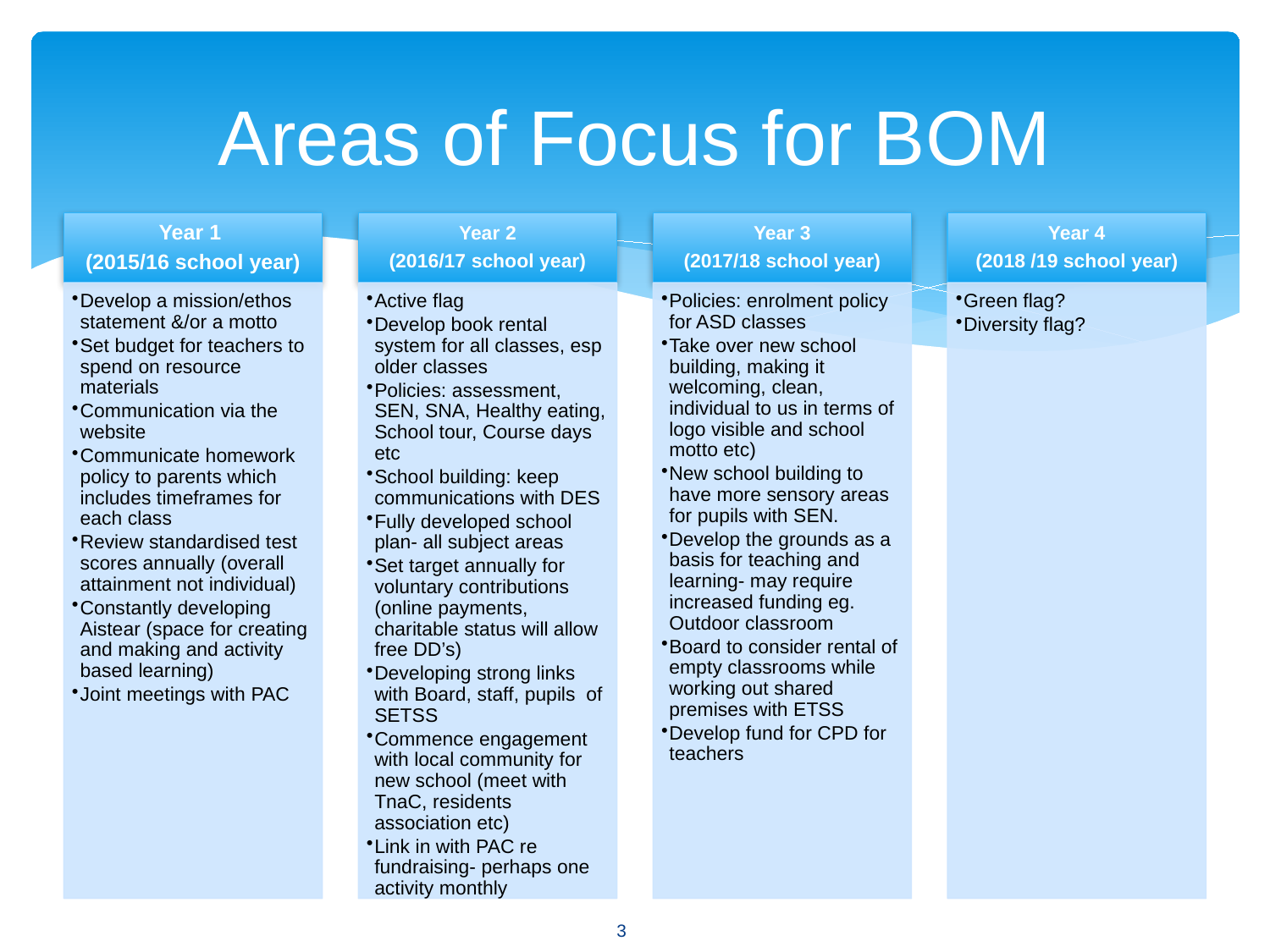

# Areas of Focus for BOM
Year 1
(2015/16 school year)
Develop a mission/ethos statement &/or a motto
Set budget for teachers to spend on resource materials
Communication via the website
Communicate homework policy to parents which includes timeframes for each class
Review standardised test scores annually (overall attainment not individual)
Constantly developing Aistear (space for creating and making and activity based learning)
Joint meetings with PAC
Year 2
(2016/17 school year)
Active flag
Develop book rental system for all classes, esp older classes
Policies: assessment, SEN, SNA, Healthy eating, School tour, Course days etc
School building: keep communications with DES
Fully developed school plan- all subject areas
Set target annually for voluntary contributions  (online payments, charitable status will allow free DD’s)
Developing strong links with Board, staff, pupils  of SETSS
Commence engagement with local community for new school (meet with TnaC, residents association etc)
Link in with PAC re fundraising- perhaps one activity monthly
Year 3
(2017/18 school year)
Policies: enrolment policy for ASD classes
Take over new school building, making it welcoming, clean, individual to us in terms of logo visible and school motto etc)
New school building to have more sensory areas for pupils with SEN.
Develop the grounds as a basis for teaching and learning- may require increased funding eg. Outdoor classroom
Board to consider rental of empty classrooms while working out shared premises with ETSS
Develop fund for CPD for teachers
Year 4
(2018 /19 school year)
Green flag?
Diversity flag?

3